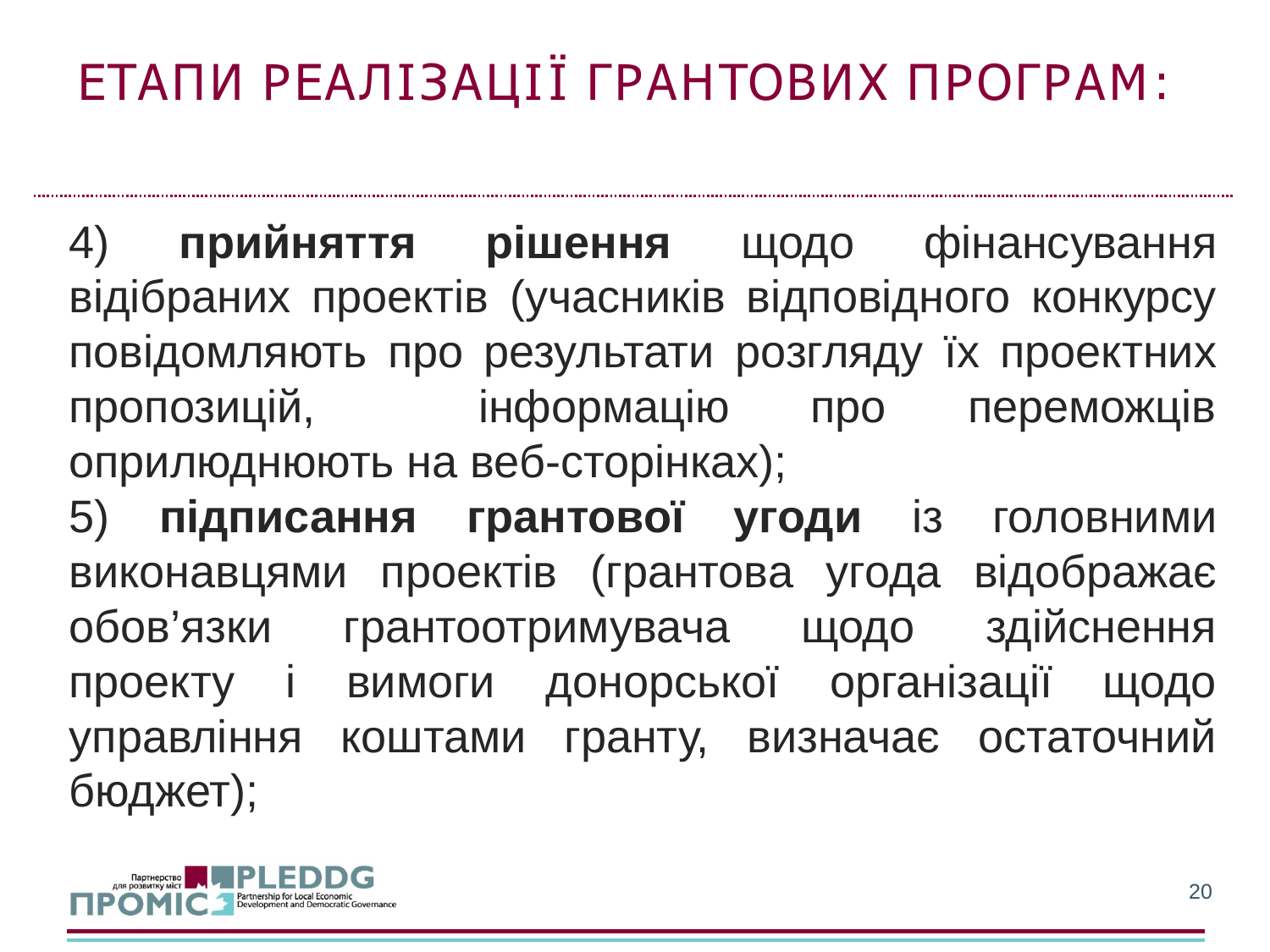

# Етапи РеалізаціЇ грантових програм:
4) прийняття рішення щодо фінансування відібраних проектів (учасників відповідного конкурсу повідомляють про результати розгляду їх проектних пропозицій,  інформацію про переможців оприлюднюють на веб-сторінках);
5) підписання грантової угоди із головними виконавцями проектів (грантова угода відображає обов’язки грантоотримувача щодо здійснення проекту і вимоги донорської організації щодо управління коштами гранту, визначає остаточний бюджет);